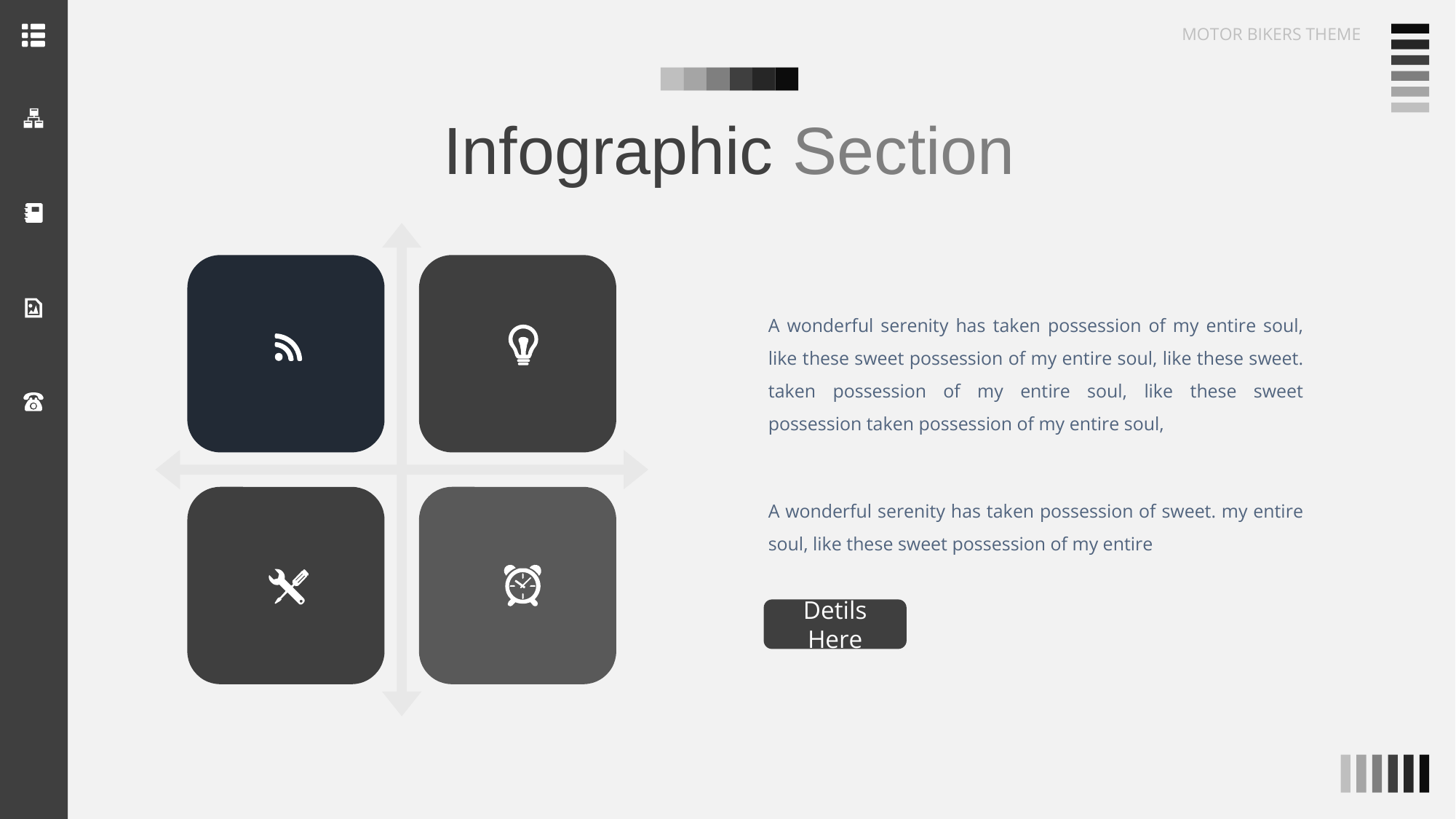

MOTOR BIKERS THEME

Infographic Section

A wonderful serenity has taken possession of my entire soul, like these sweet possession of my entire soul, like these sweet. taken possession of my entire soul, like these sweet possession taken possession of my entire soul,

A wonderful serenity has taken possession of sweet. my entire soul, like these sweet possession of my entire

Detils Here